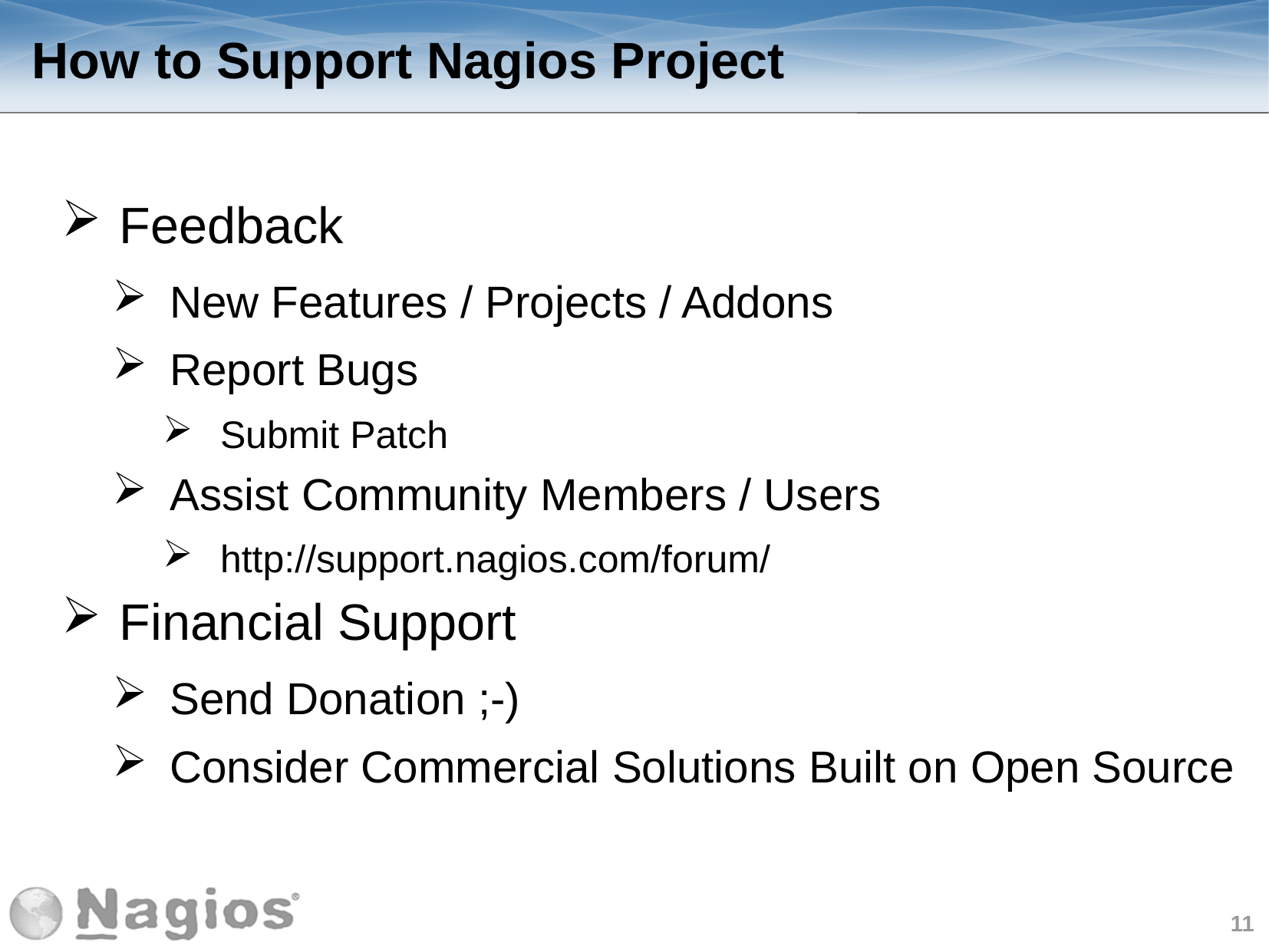

How to Support Nagios Project
Feedback
New Features / Projects / Addons
Report Bugs
Submit Patch
Assist Community Members / Users
http://support.nagios.com/forum/
Financial Support
Send Donation ;-)
Consider Commercial Solutions Built on Open Source

11